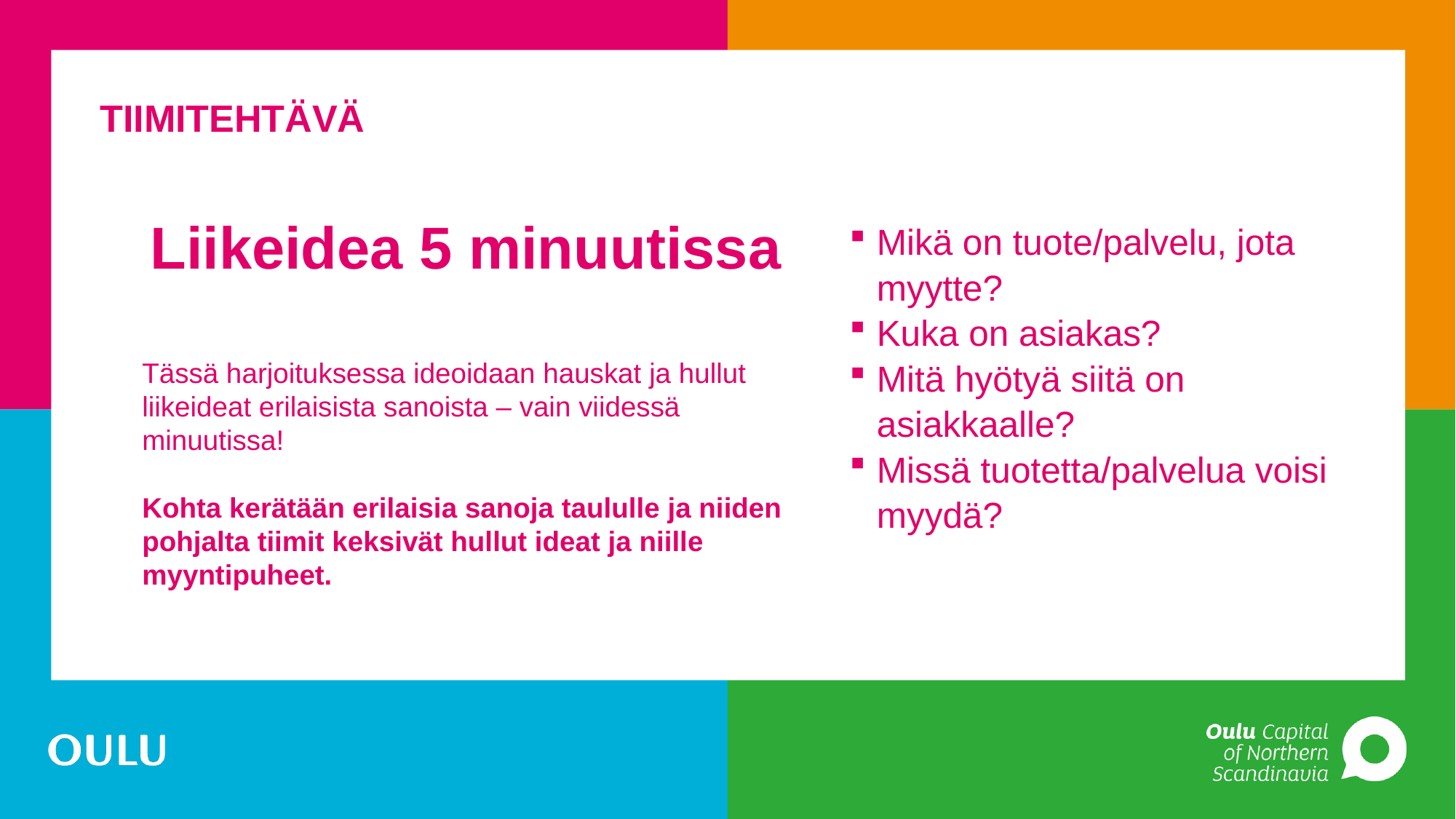

# TIIMITEHTÄVÄ
Liikeidea 5 minuutissa
Mikä on tuote/palvelu, jota myytte?
Kuka on asiakas?
Mitä hyötyä siitä on asiakkaalle?
Missä tuotetta/palvelua voisi myydä?
Tässä harjoituksessa ideoidaan hauskat ja hullut liikeideat erilaisista sanoista – vain viidessä minuutissa!

Kohta kerätään erilaisia sanoja taululle ja niiden pohjalta tiimit keksivät hullut ideat ja niille myyntipuheet.